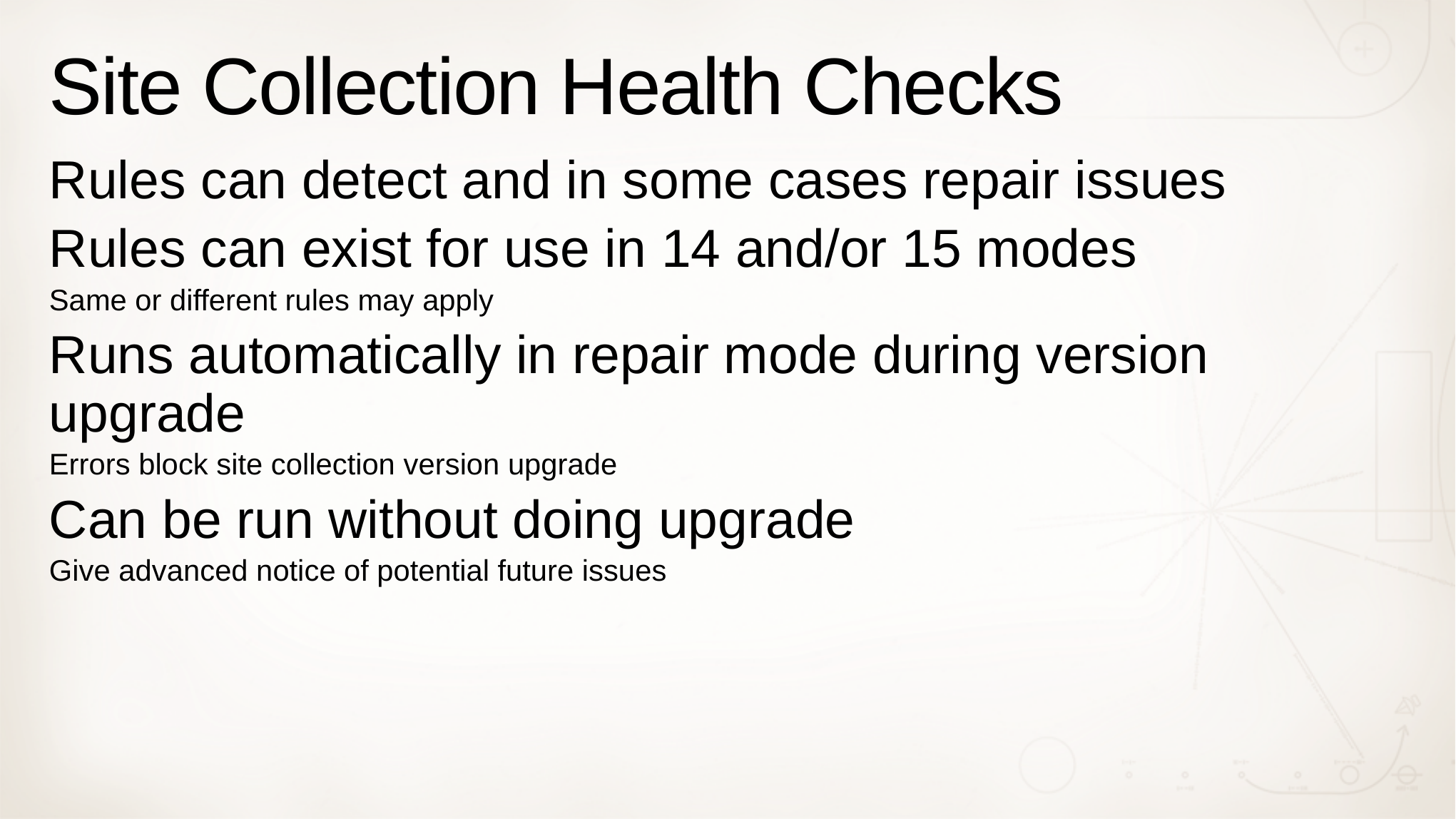

# Site Collection Health Checks
Rules can detect and in some cases repair issues
Rules can exist for use in 14 and/or 15 modes
Same or different rules may apply
Runs automatically in repair mode during version upgrade
Errors block site collection version upgrade
Can be run without doing upgrade
Give advanced notice of potential future issues